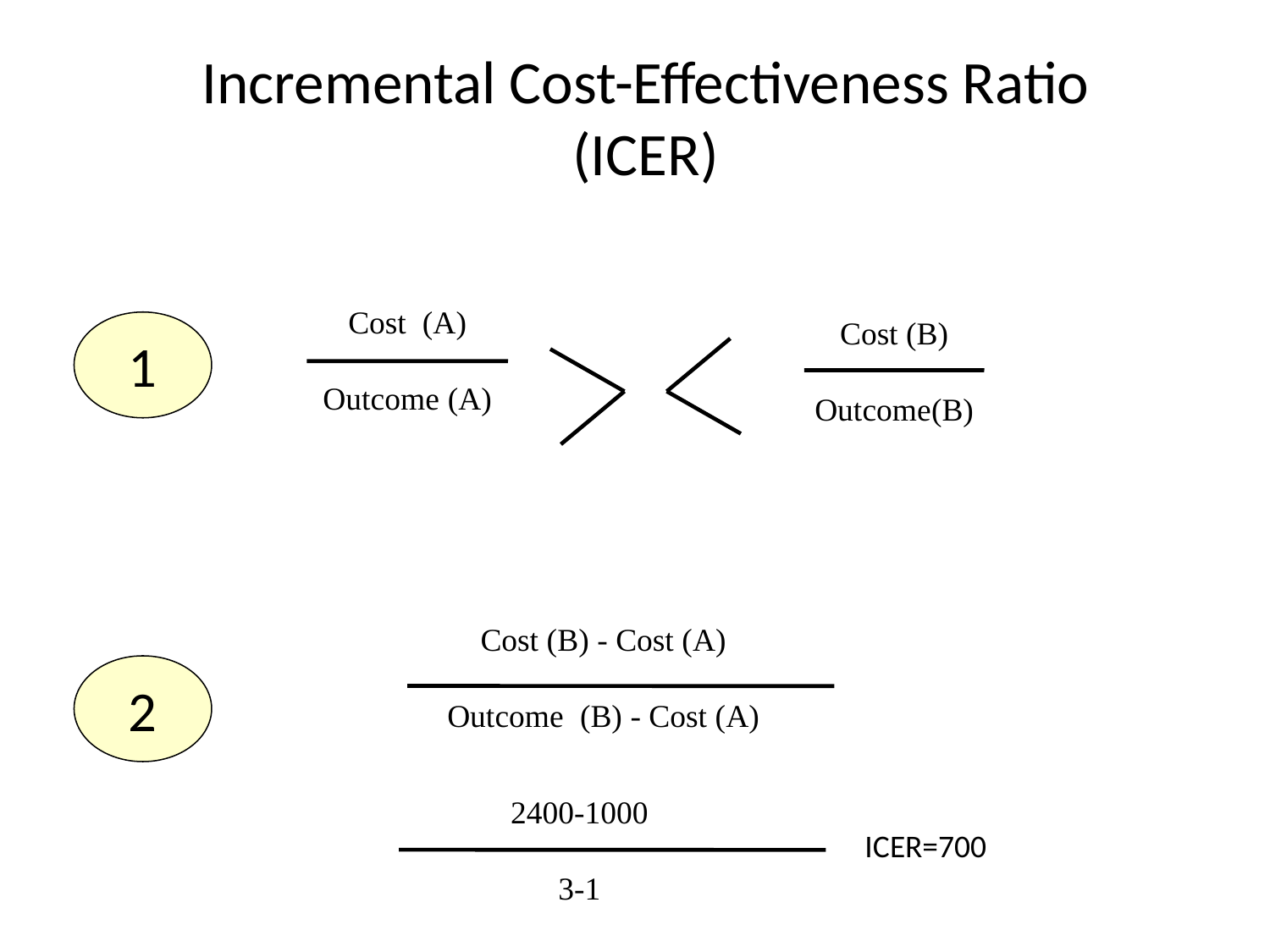

# Incremental Cost-Effectiveness Ratio (ICER)
Cost  (A)
Outcome (A)
Cost (B)

Outcome(B)
1

Cost (B) - Cost (A)

Outcome  (B) - Cost (A)
2

2400-1000

3-1
ICER=700